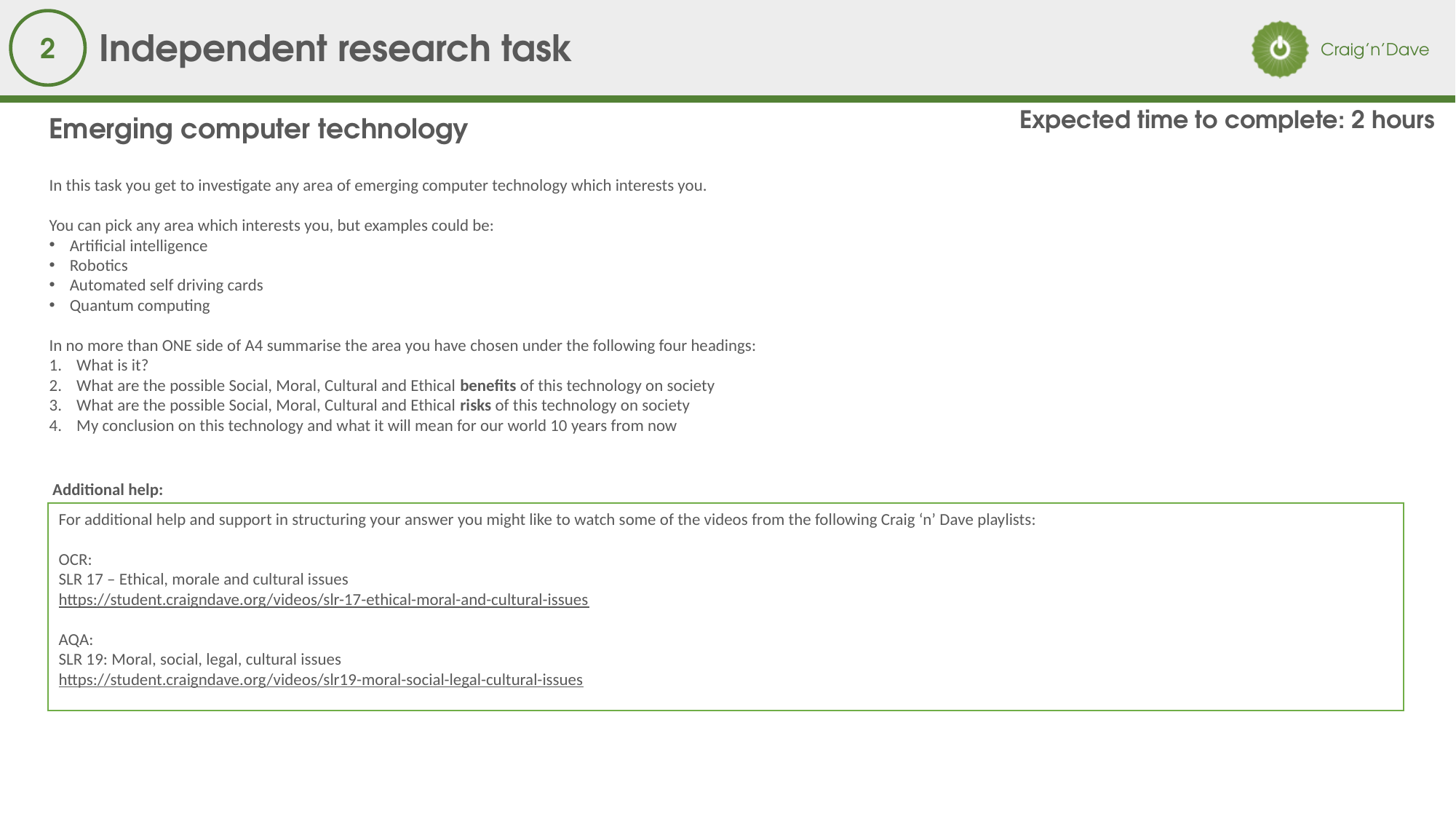

Independent research task
2
Expected time to complete: 2 hours
Emerging computer technology
In this task you get to investigate any area of emerging computer technology which interests you.

You can pick any area which interests you, but examples could be:
Artificial intelligence
Robotics
Automated self driving cards
Quantum computing

In no more than ONE side of A4 summarise the area you have chosen under the following four headings:
What is it?
What are the possible Social, Moral, Cultural and Ethical benefits of this technology on society
What are the possible Social, Moral, Cultural and Ethical risks of this technology on society
My conclusion on this technology and what it will mean for our world 10 years from now

Additional help:
For additional help and support in structuring your answer you might like to watch some of the videos from the following Craig ‘n’ Dave playlists:

OCR:
SLR 17 – Ethical, morale and cultural issues
https://student.craigndave.org/videos/slr-17-ethical-moral-and-cultural-issues

AQA:
SLR 19: Moral, social, legal, cultural issues
https://student.craigndave.org/videos/slr19-moral-social-legal-cultural-issues